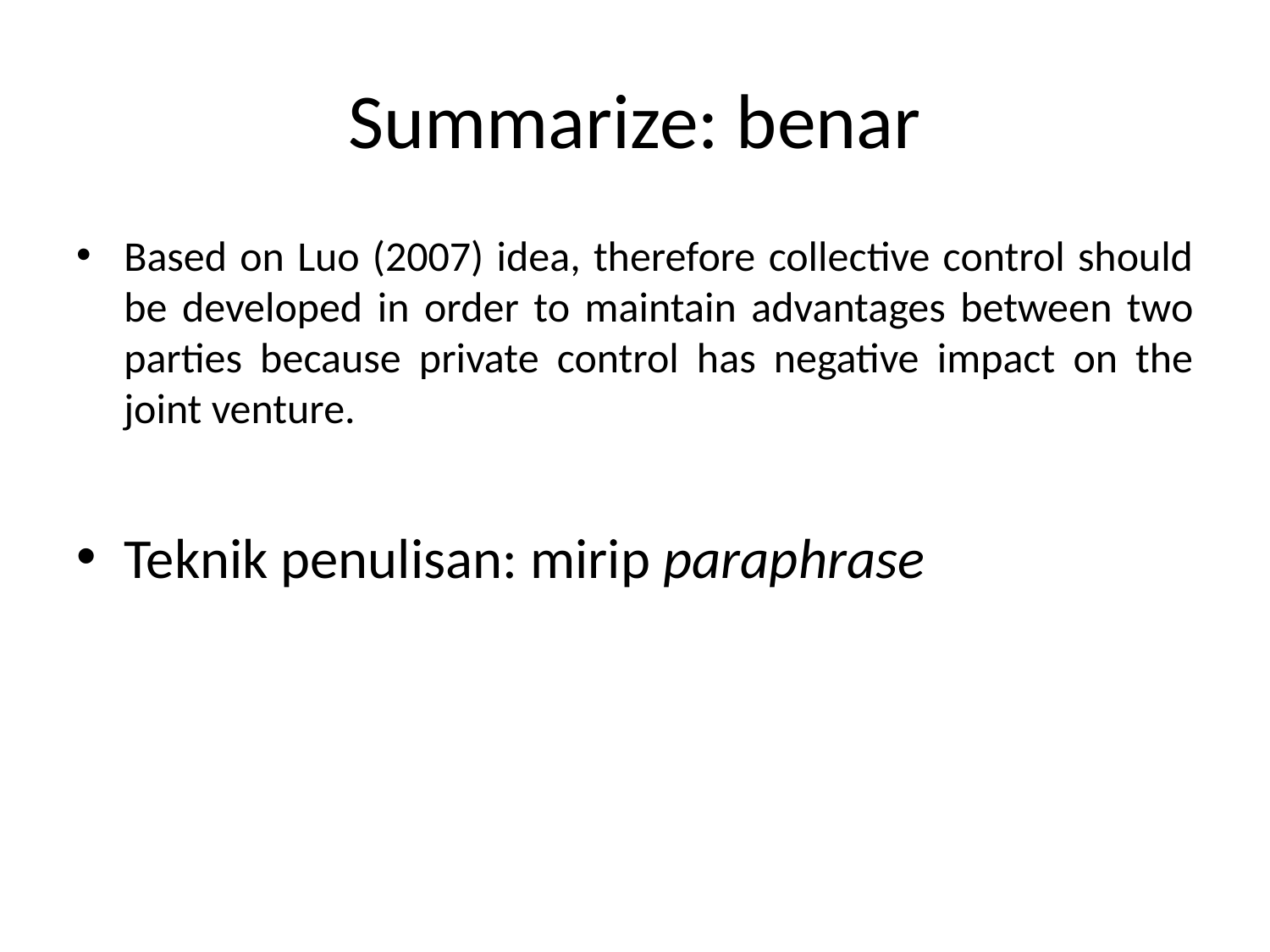

# Summarize: benar
Based on Luo (2007) idea, therefore collective control should be developed in order to maintain advantages between two parties because private control has negative impact on the joint venture.

Teknik penulisan: mirip paraphrase